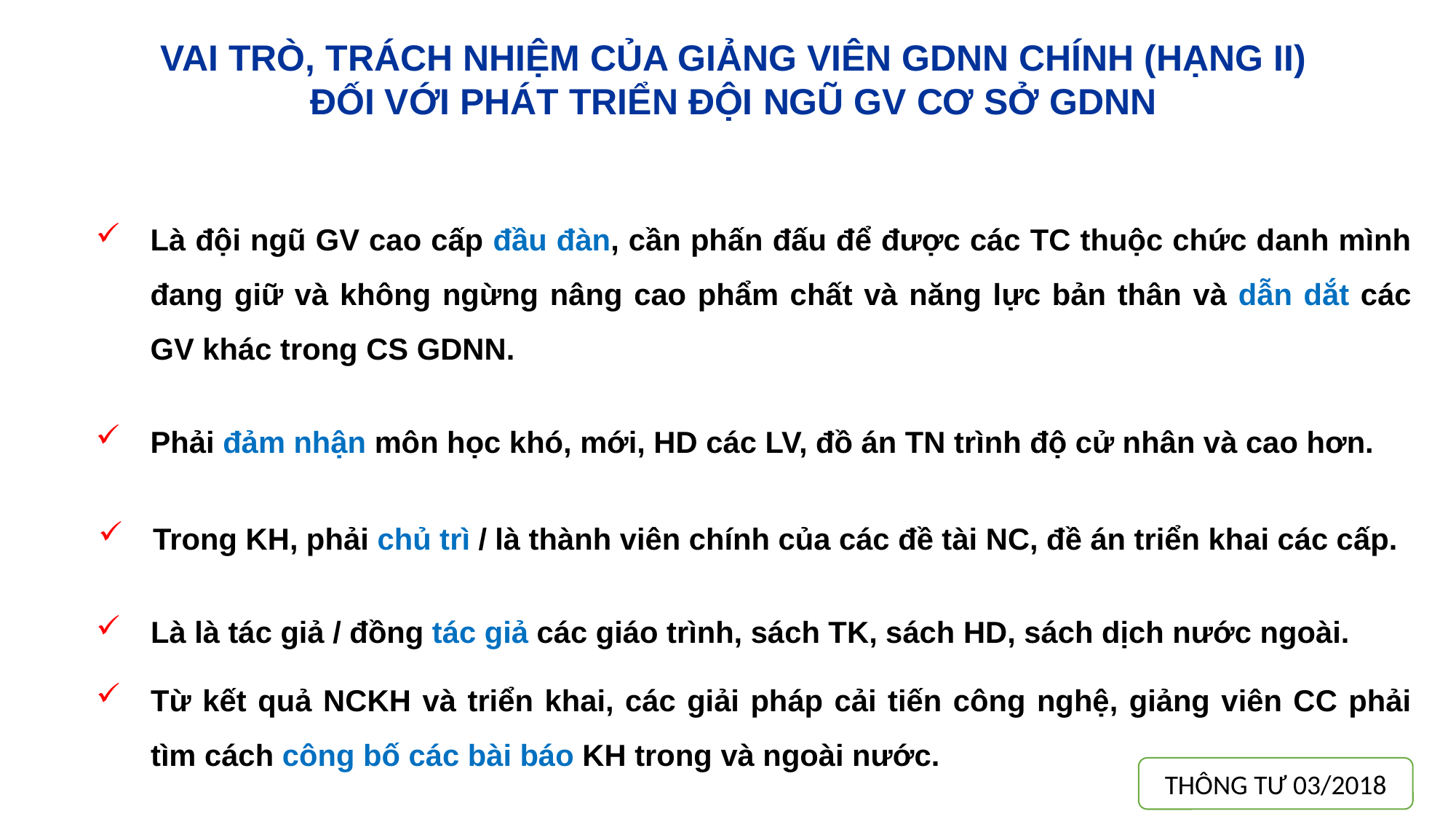

VAI TRÒ, TRÁCH NHIỆM CỦA GIẢNG VIÊN GDNN CHÍNH (HẠNG II) ĐỐI VỚI PHÁT TRIỂN ĐỘI NGŨ GV CƠ SỞ GDNN
Là đội ngũ GV cao cấp đầu đàn, cần phấn đấu để được các TC thuộc chức danh mình đang giữ và không ngừng nâng cao phẩm chất và năng lực bản thân và dẫn dắt các GV khác trong CS GDNN.
Phải đảm nhận môn học khó, mới, HD các LV, đồ án TN trình độ cử nhân và cao hơn.
Trong KH, phải chủ trì / là thành viên chính của các đề tài NC, đề án triển khai các cấp.
Là là tác giả / đồng tác giả các giáo trình, sách TK, sách HD, sách dịch nước ngoài.
Từ kết quả NCKH và triển khai, các giải pháp cải tiến công nghệ, giảng viên CC phải tìm cách công bố các bài báo KH trong và ngoài nước.
THÔNG TƯ 03/2018